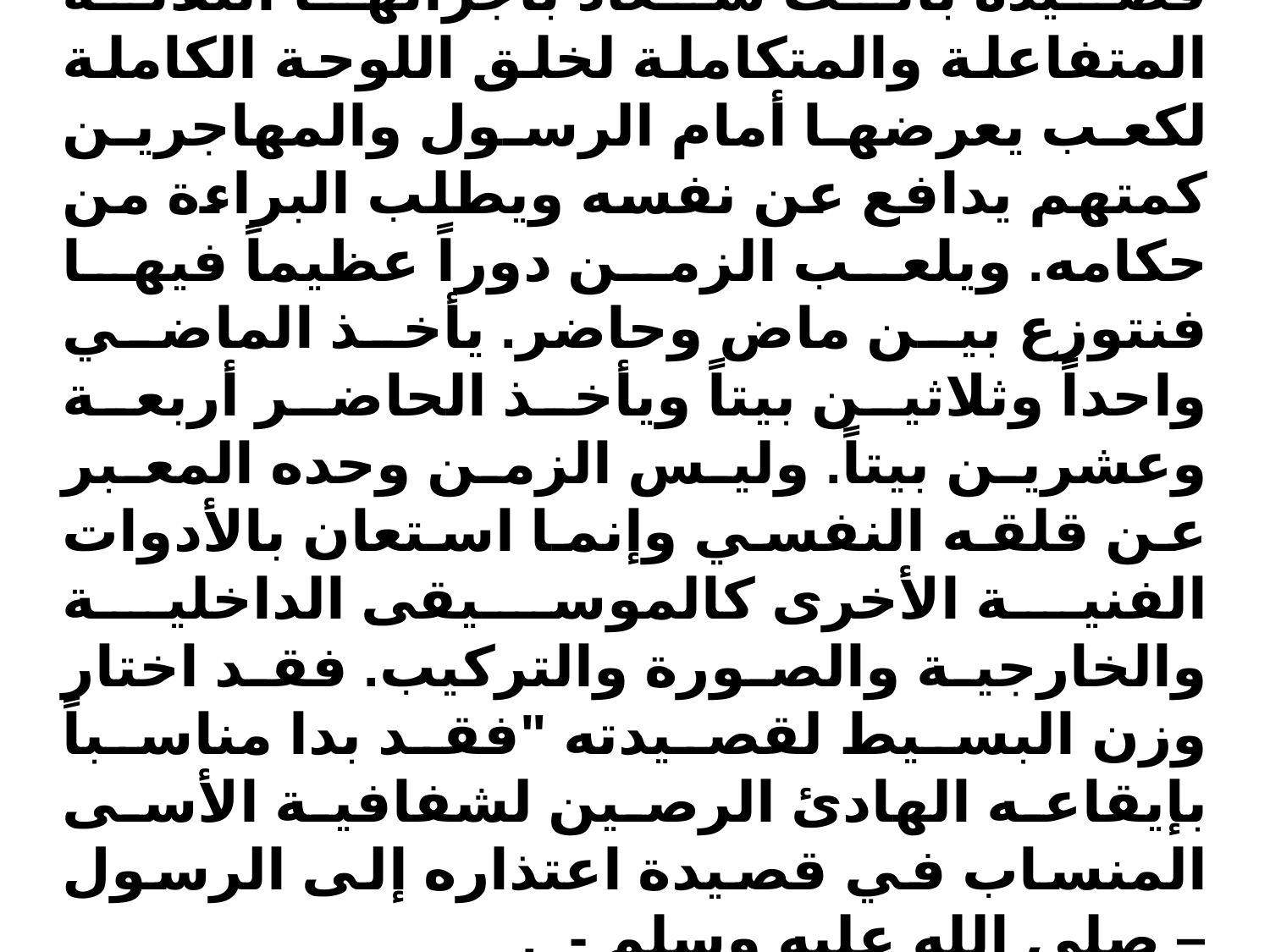

في هذا الجو النفسي القلق ولدت قصيدة بانت سعاد بأجزائها الثلاثة المتفاعلة والمتكاملة لخلق اللوحة الكاملة لكعب يعرضها أمام الرسول والمهاجرين كمتهم يدافع عن نفسه ويطلب البراءة من حكامه. ويلعب الزمن دوراً عظيماً فيها فنتوزع بين ماض وحاضر. يأخذ الماضي واحداً وثلاثين بيتاً ويأخذ الحاضر أربعة وعشرين بيتاً. وليس الزمن وحده المعبر عن قلقه النفسي وإنما استعان بالأدوات الفنية الأخرى كالموسيقى الداخلية والخارجية والصورة والتركيب. فقد اختار وزن البسيط لقصيدته "فقد بدا مناسباً بإيقاعه الهادئ الرصين لشفافية الأسى المنساب في قصيدة اعتذاره إلى الرسول – صلى الله عليه وسلم -  .